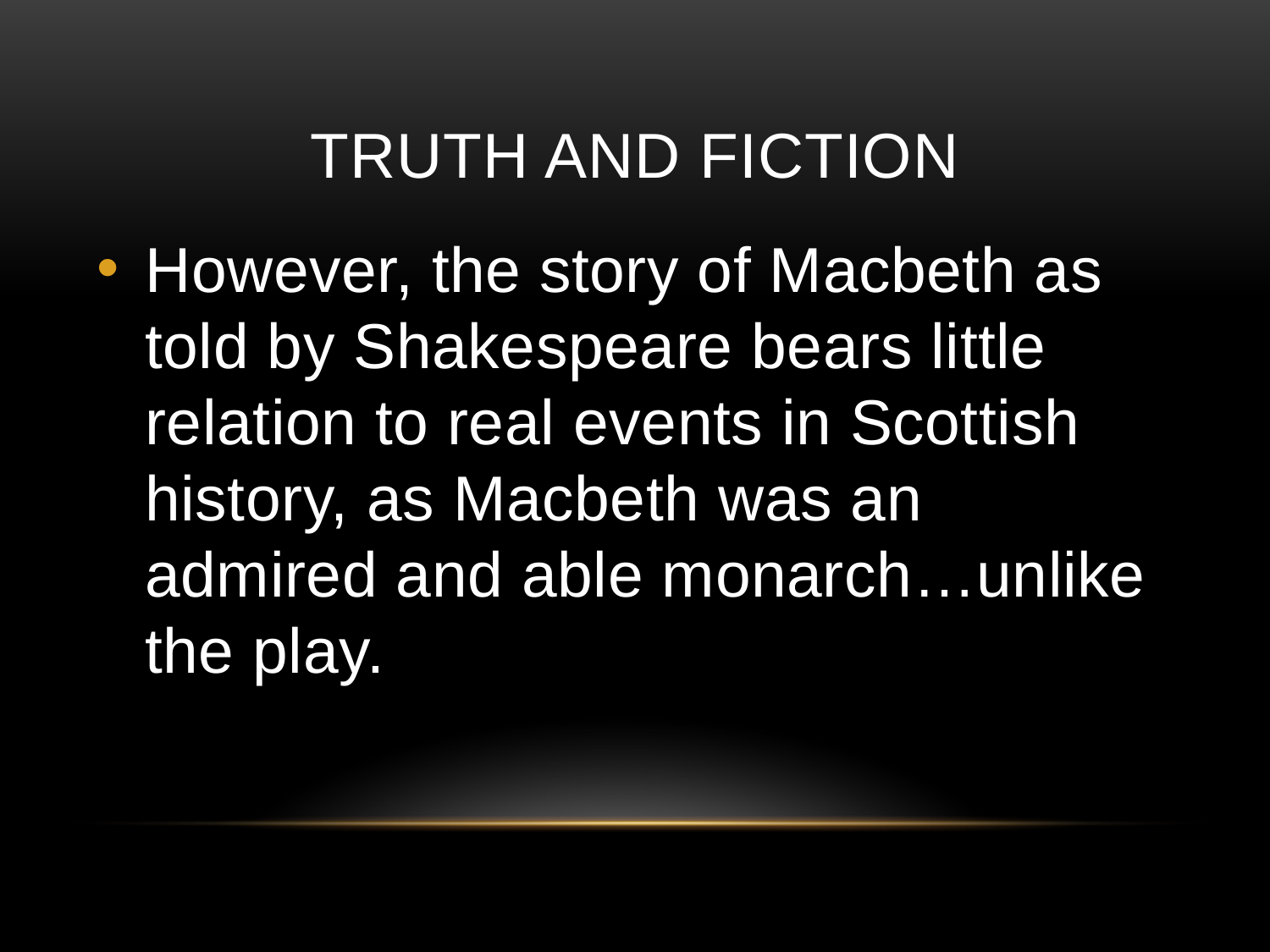

# Truth and fiction
However, the story of Macbeth as told by Shakespeare bears little relation to real events in Scottish history, as Macbeth was an admired and able monarch…unlike the play.